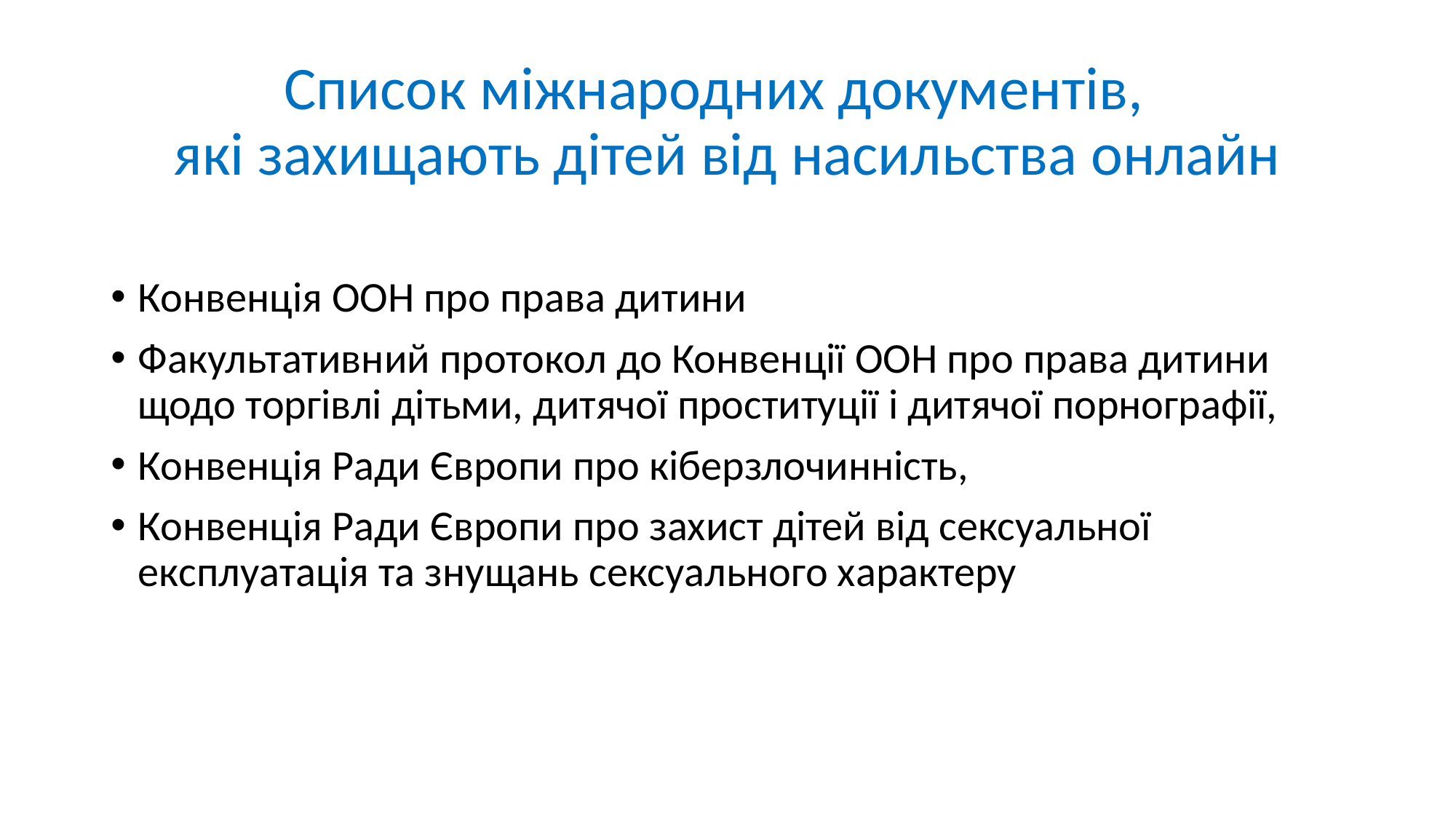

# Список міжнародних документів, які захищають дітей від насильства онлайн
Конвенція ООН про права дитини
Факультативний протокол до Конвенції ООН про права дитини щодо торгівлі дітьми, дитячої проституції і дитячої порнографії,
Конвенція Ради Європи про кіберзлочинність,
Конвенція Ради Європи про захист дітей від сексуальної експлуатація та знущань сексуального характеру